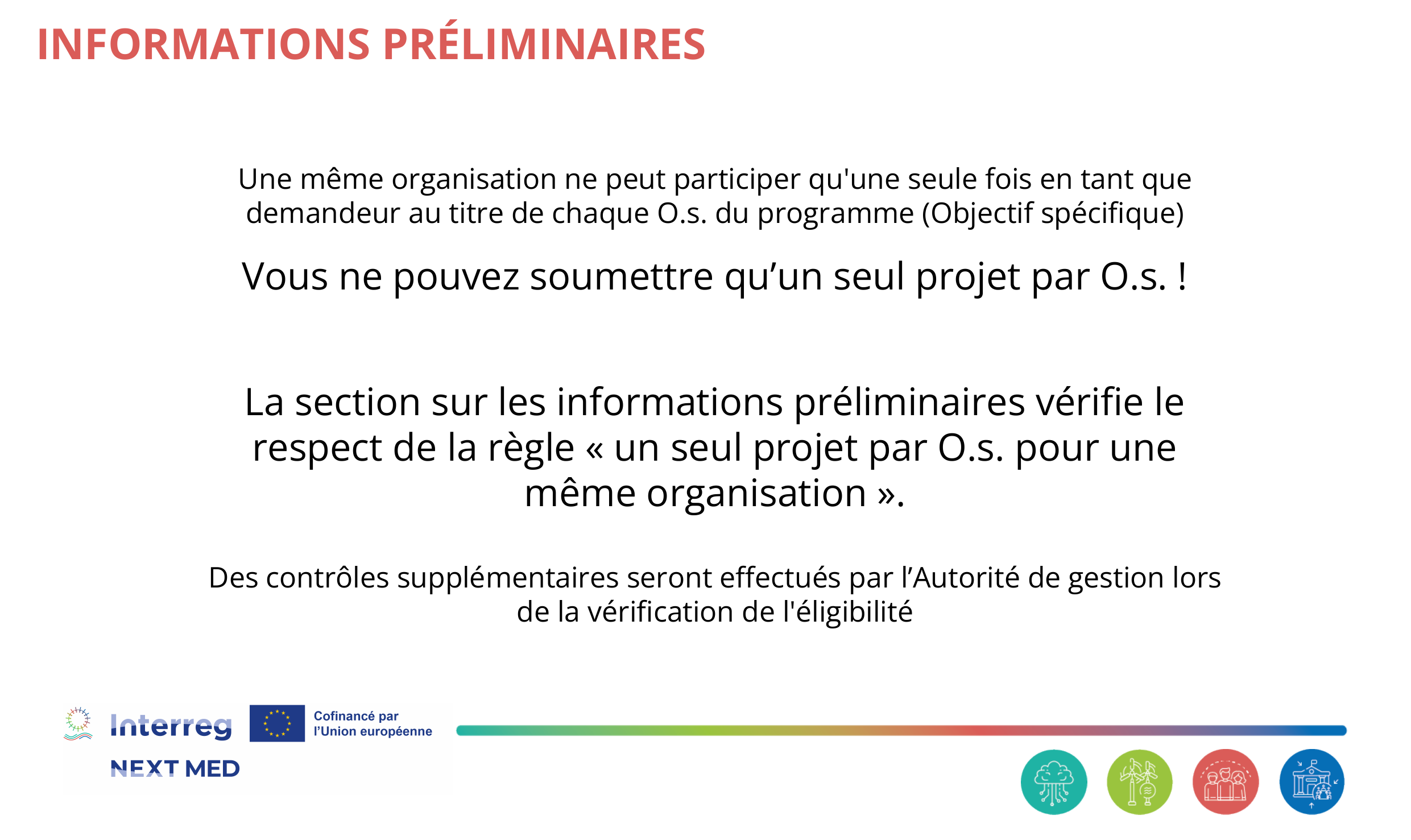

Informations préliminaires

Une même organisation ne peut participer qu'une seule fois en tant que demandeur au titre de chaque O.s. du programme (Objectif spécifique)

Vous ne pouvez soumettre qu’un seul projet par O.s. !
La section sur les informations préliminaires vérifie le respect de la règle « un seul projet par O.s. pour une même organisation ».

Des contrôles supplémentaires seront effectués par l’Autorité de gestion lors de la vérification de l'éligibilité
19